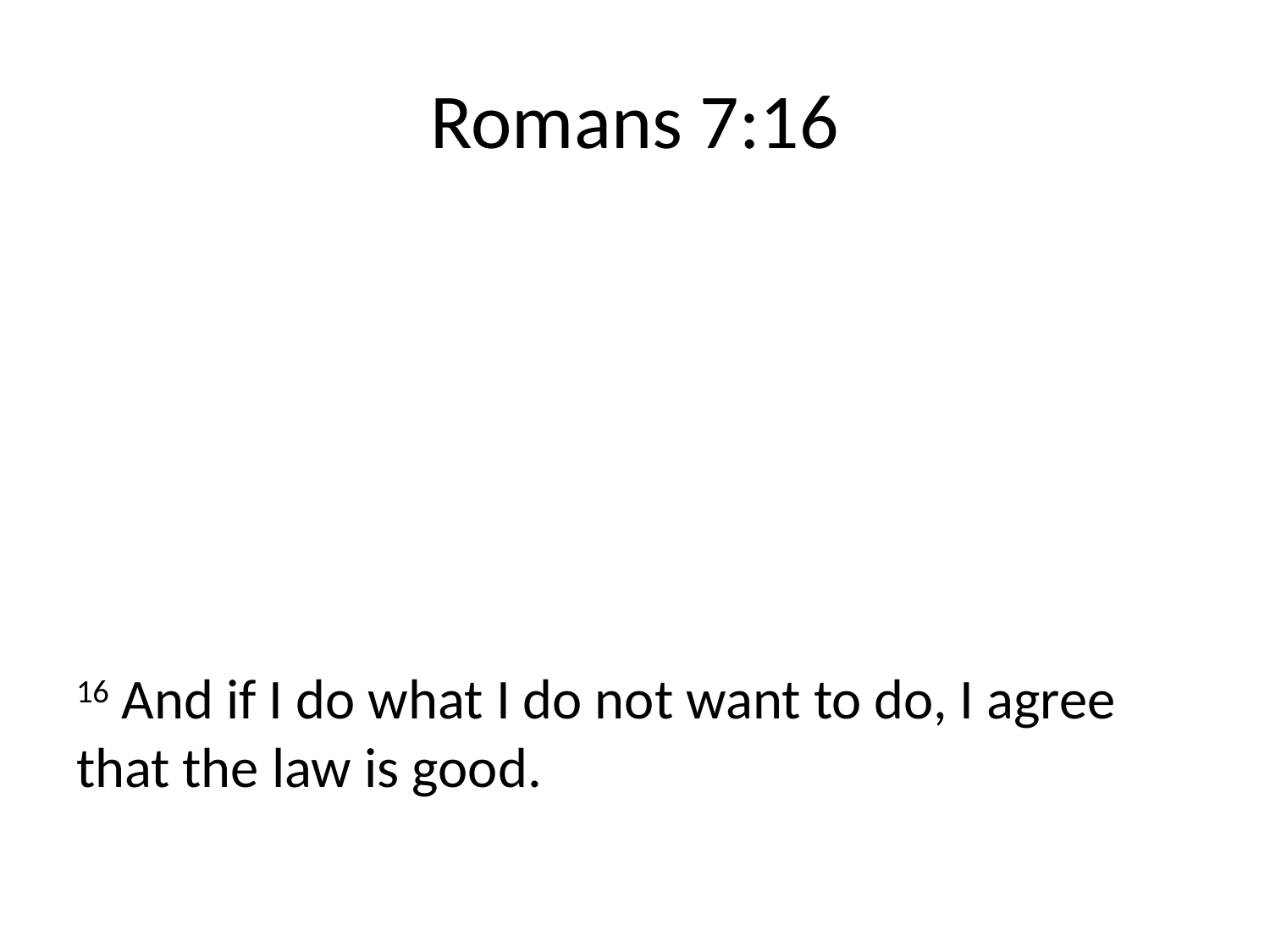

# Romans 7:16

16 And if I do what I do not want to do, I agree that the law is good.